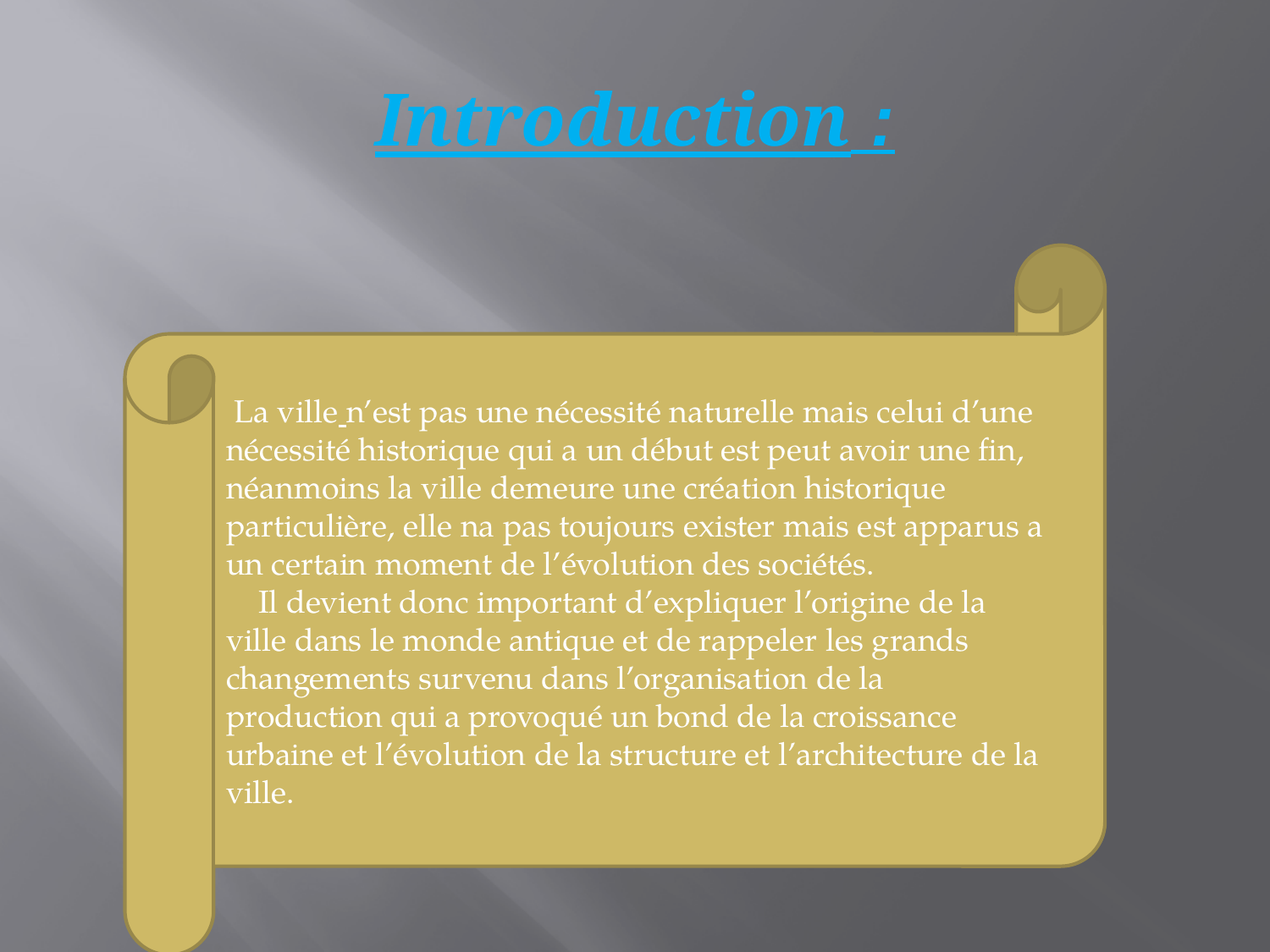

# Introduction :
 La ville n’est pas une nécessité naturelle mais celui d’une nécessité historique qui a un début est peut avoir une fin, néanmoins la ville demeure une création historique particulière, elle na pas toujours exister mais est apparus a un certain moment de l’évolution des sociétés.
    Il devient donc important d’expliquer l’origine de la ville dans le monde antique et de rappeler les grands changements survenu dans l’organisation de la production qui a provoqué un bond de la croissance urbaine et l’évolution de la structure et l’architecture de la ville.